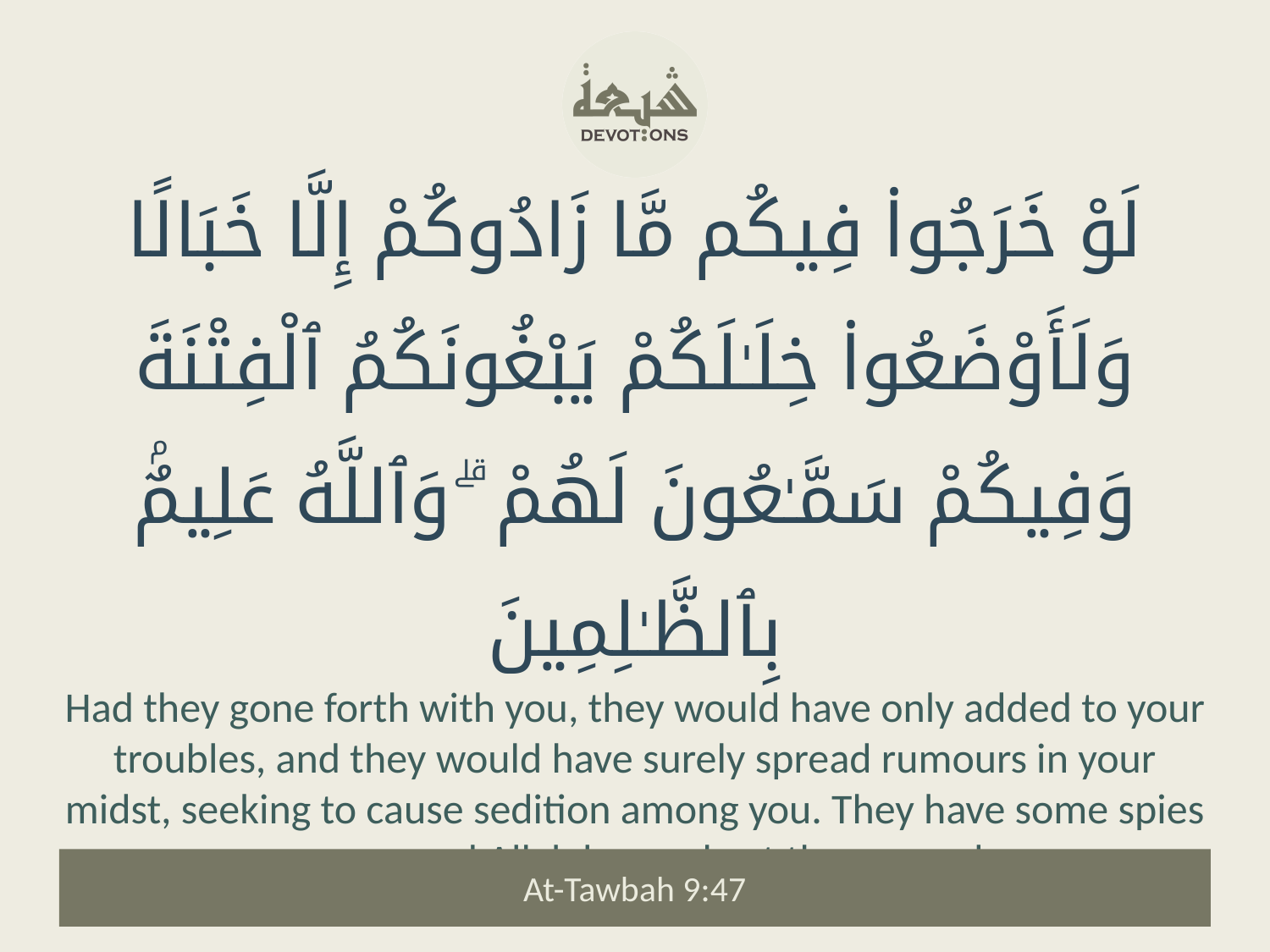

لَوْ خَرَجُوا۟ فِيكُم مَّا زَادُوكُمْ إِلَّا خَبَالًا وَلَأَوْضَعُوا۟ خِلَـٰلَكُمْ يَبْغُونَكُمُ ٱلْفِتْنَةَ وَفِيكُمْ سَمَّـٰعُونَ لَهُمْ ۗ وَٱللَّهُ عَلِيمٌۢ بِٱلظَّـٰلِمِينَ
Had they gone forth with you, they would have only added to your troubles, and they would have surely spread rumours in your midst, seeking to cause sedition among you. They have some spies among you, and Allah knows best the wrongdoers.
At-Tawbah 9:47